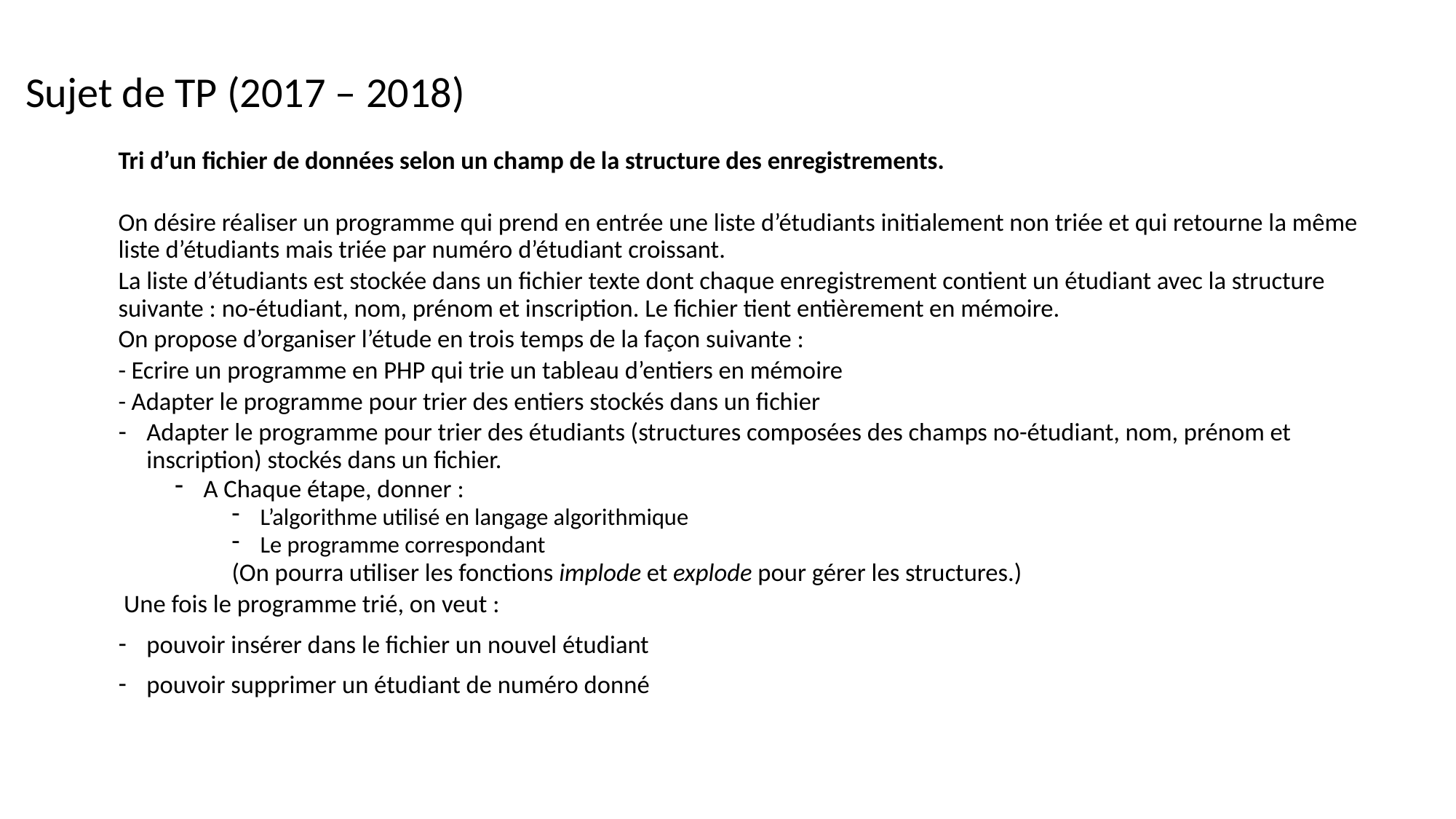

# Sujet de TP (2017 – 2018)
Tri d’un fichier de données selon un champ de la structure des enregistrements.

On désire réaliser un programme qui prend en entrée une liste d’étudiants initialement non triée et qui retourne la même liste d’étudiants mais triée par numéro d’étudiant croissant.
La liste d’étudiants est stockée dans un fichier texte dont chaque enregistrement contient un étudiant avec la structure suivante : no-étudiant, nom, prénom et inscription. Le fichier tient entièrement en mémoire.
On propose d’organiser l’étude en trois temps de la façon suivante :
- Ecrire un programme en PHP qui trie un tableau d’entiers en mémoire
- Adapter le programme pour trier des entiers stockés dans un fichier
Adapter le programme pour trier des étudiants (structures composées des champs no-étudiant, nom, prénom et inscription) stockés dans un fichier.
A Chaque étape, donner :
L’algorithme utilisé en langage algorithmique
Le programme correspondant
(On pourra utiliser les fonctions implode et explode pour gérer les structures.)
 Une fois le programme trié, on veut :
pouvoir insérer dans le fichier un nouvel étudiant
pouvoir supprimer un étudiant de numéro donné